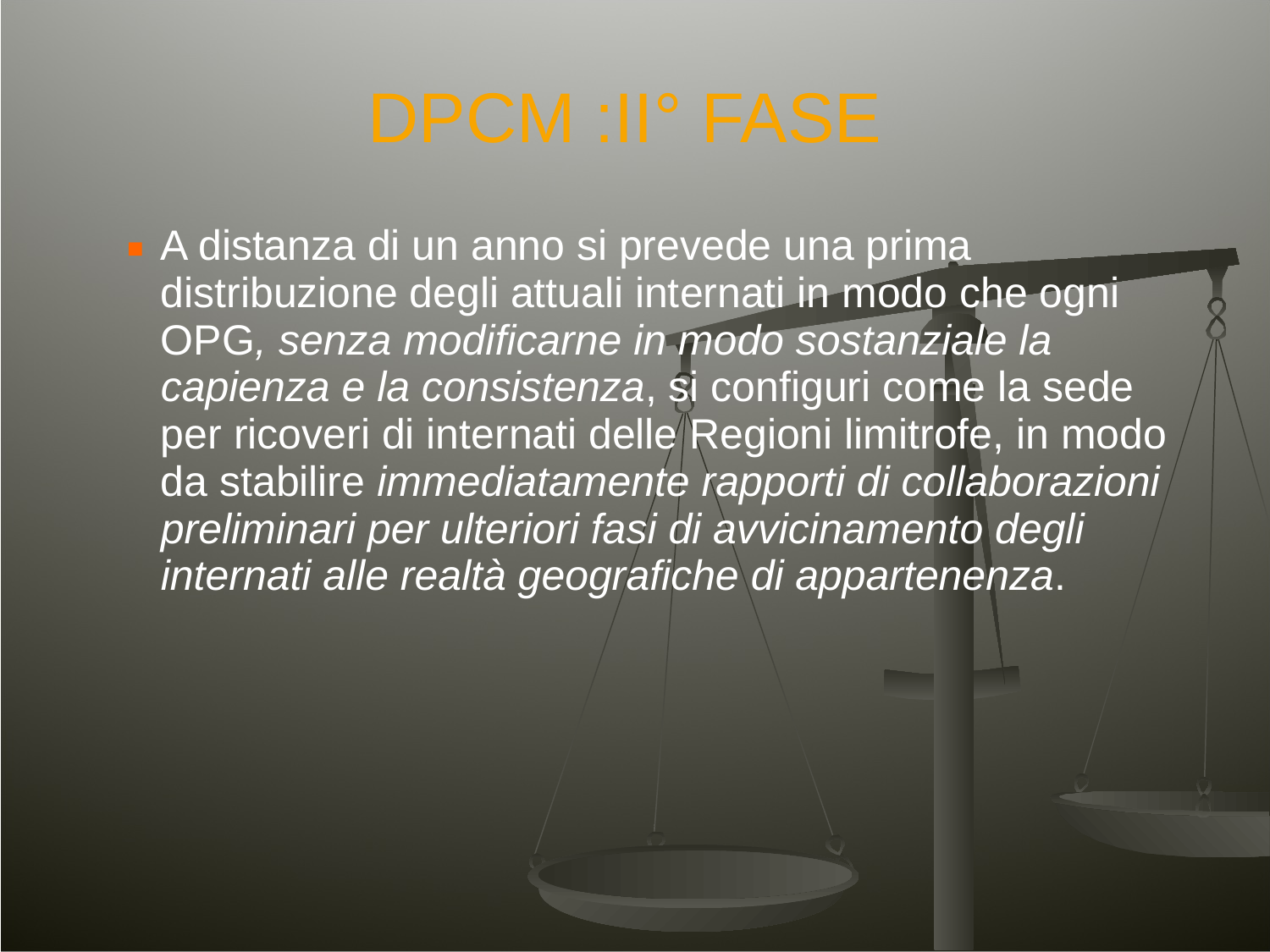

DPCM :II° FASE
A distanza di un anno si prevede una prima distribuzione degli attuali internati in modo che ogni OPG, senza modificarne in modo sostanziale la capienza e la consistenza, si configuri come la sede per ricoveri di internati delle Regioni limitrofe, in modo da stabilire immediatamente rapporti di collaborazioni preliminari per ulteriori fasi di avvicinamento degli internati alle realtà geografiche di appartenenza.